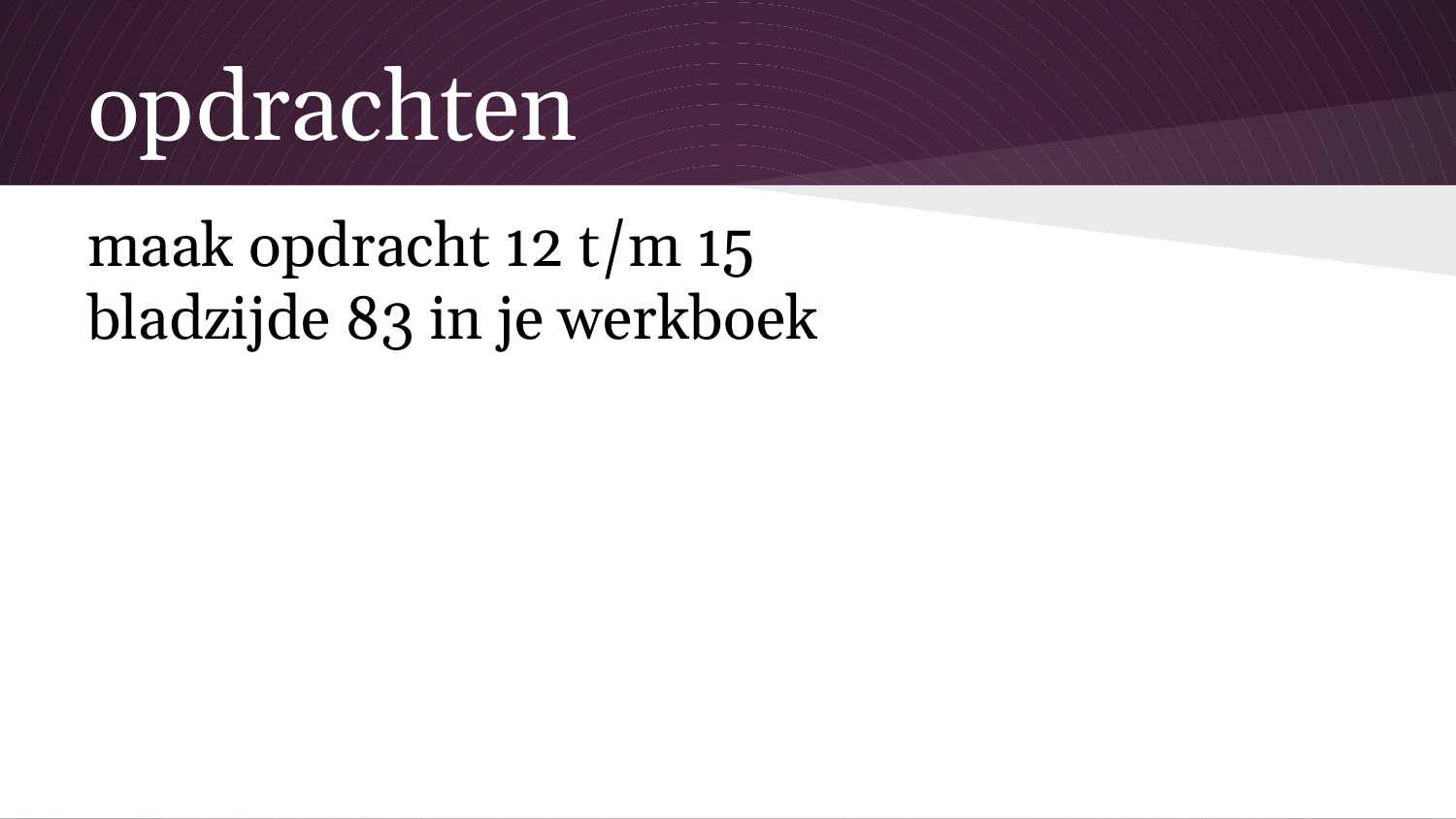

# opdrachten
maak opdracht 12 t/m 15
bladzijde 83 in je werkboek